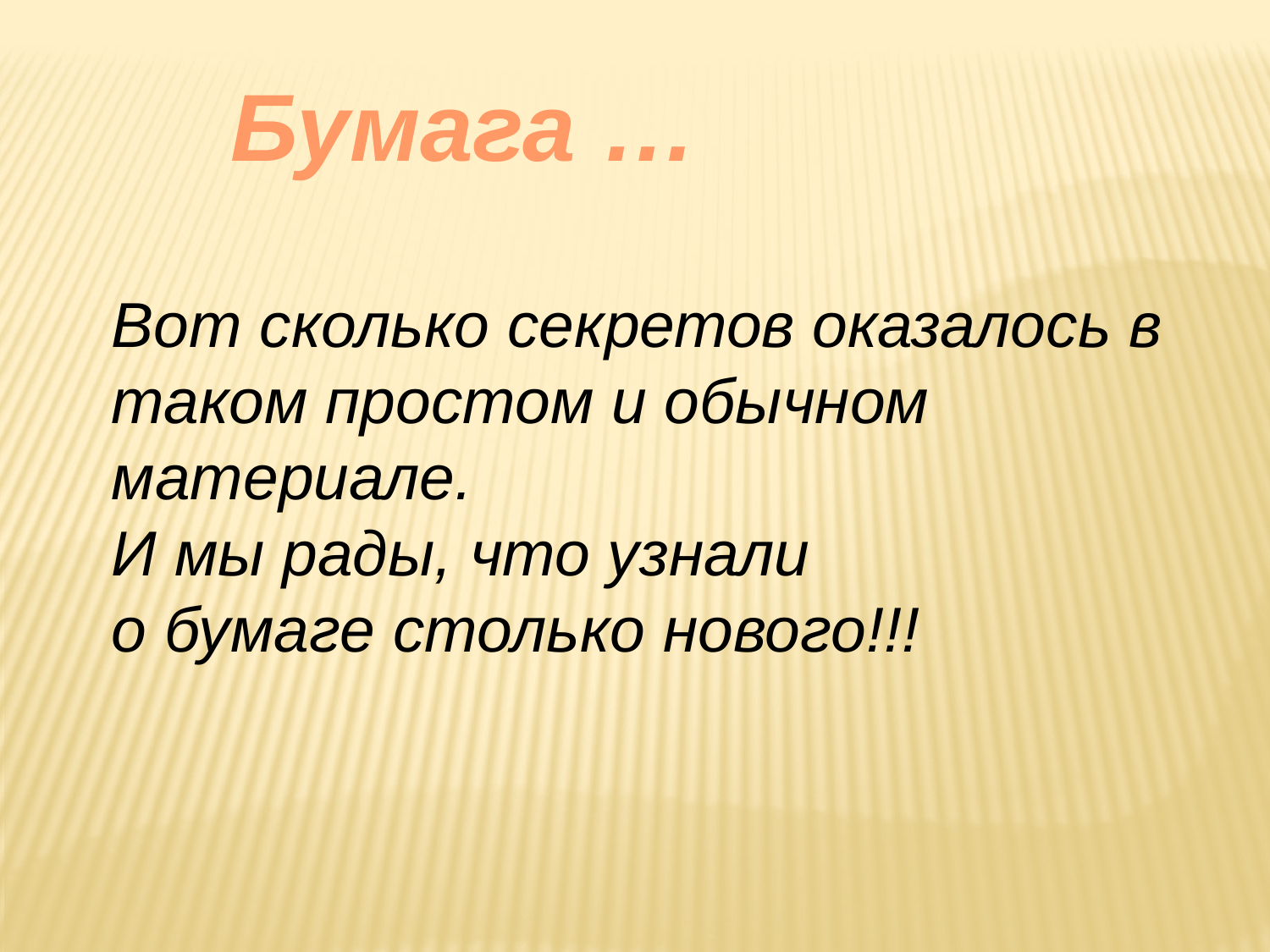

Бумага …
Вот сколько секретов оказалось в таком простом и обычном материале.
И мы рады, что узнали
о бумаге столько нового!!!